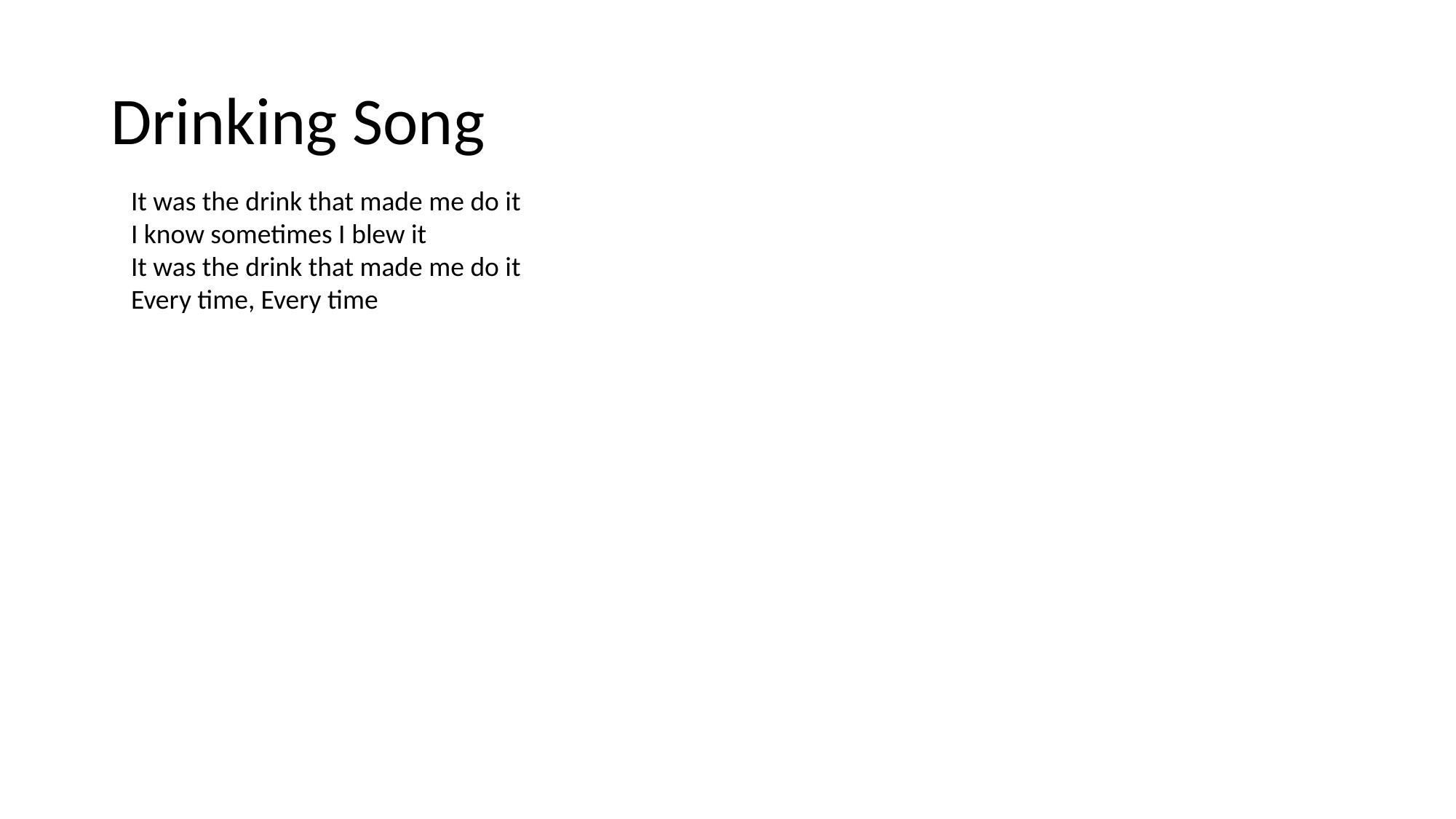

# Drinking Song
It was the drink that made me do it
I know sometimes I blew it
It was the drink that made me do it
Every time, Every time